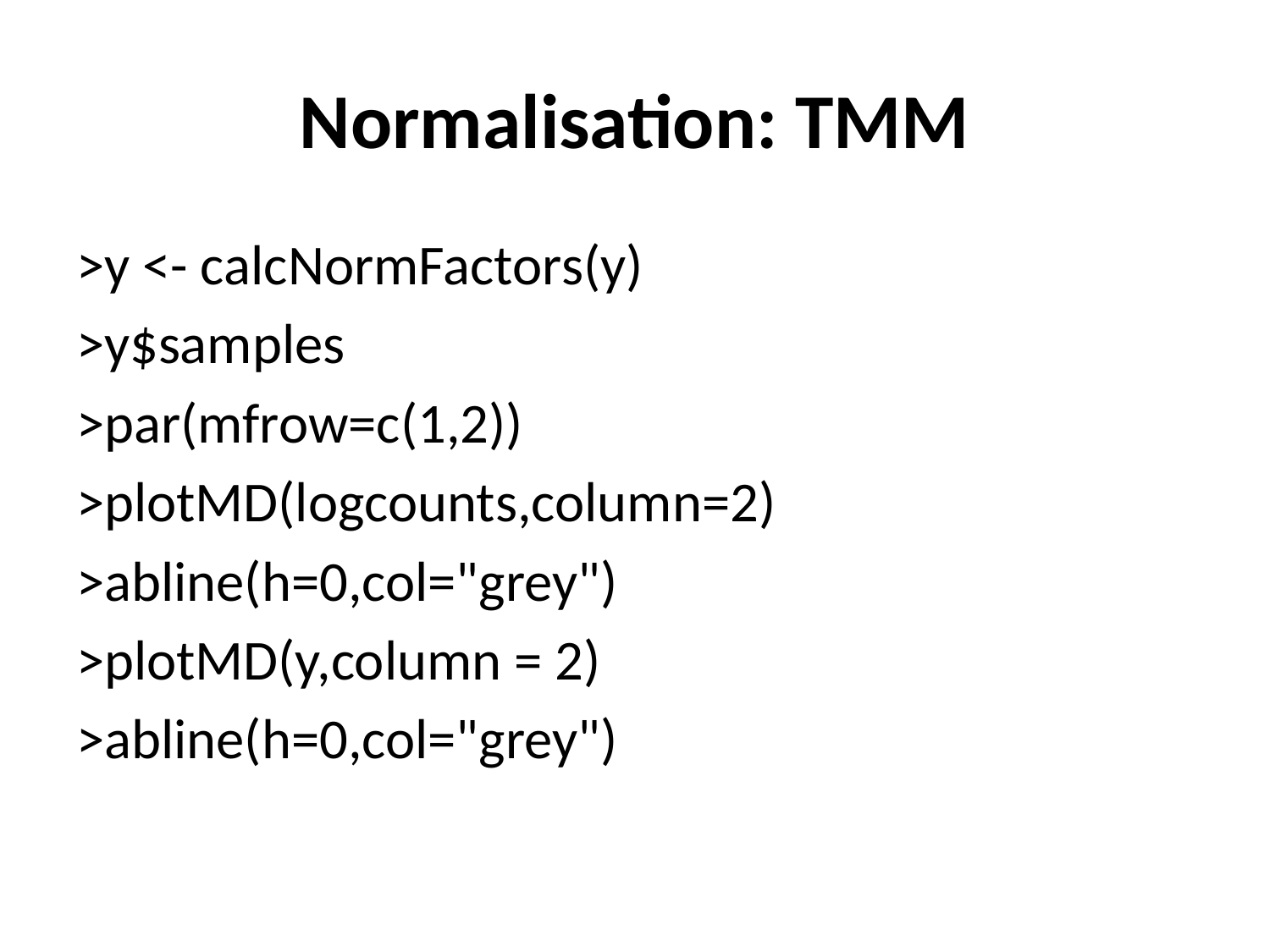

# Normalisation: TMM
>y <- calcNormFactors(y)
>y$samples
>par(mfrow=c(1,2))
>plotMD(logcounts,column=2)
>abline(h=0,col="grey")
>plotMD(y,column = 2)
>abline(h=0,col="grey")